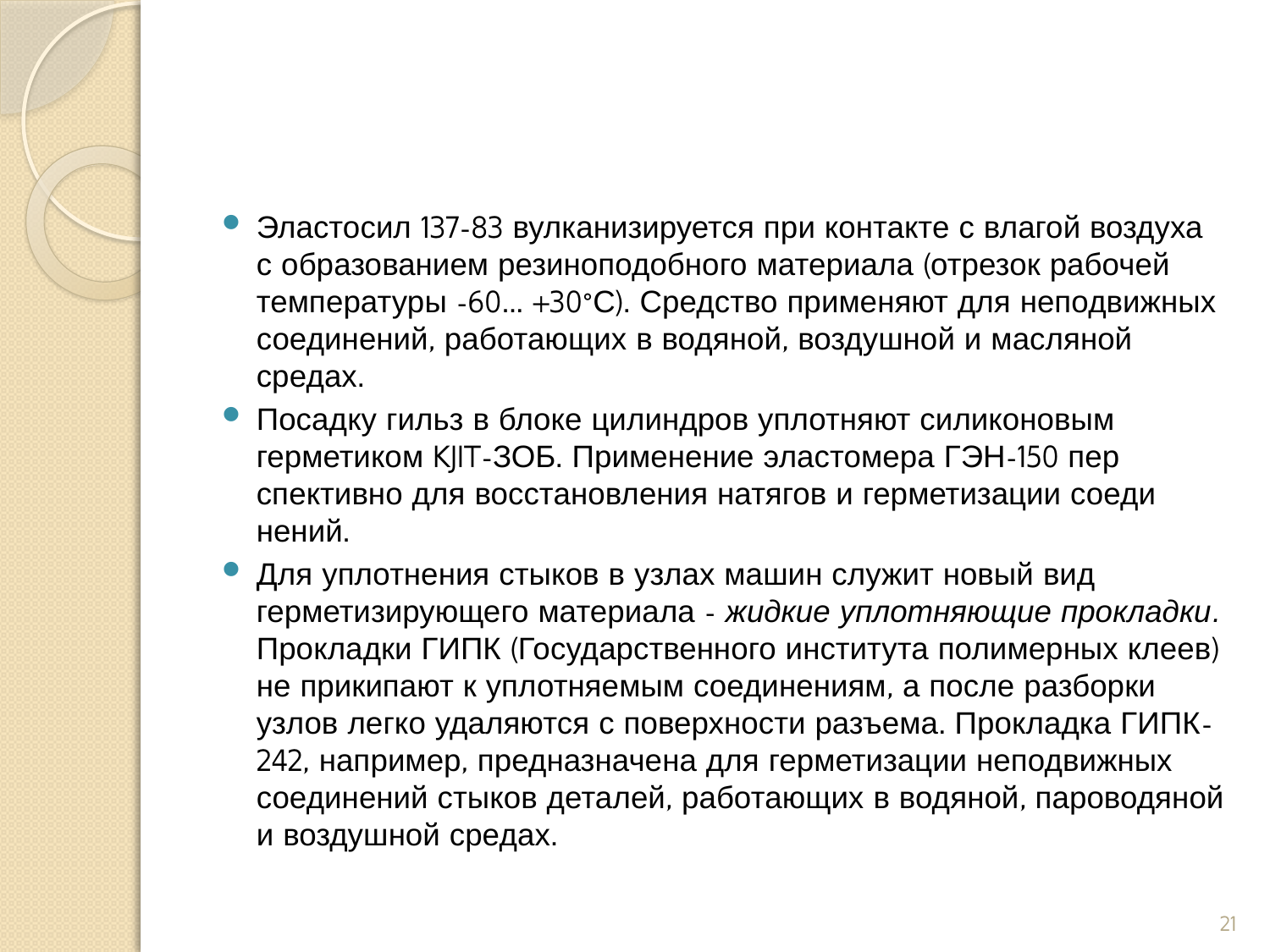

Эластосил 137-83 вулканизируется при контакте с влагой воздуха с образованием резиноподобного материала (отрезок рабочей температуры -60... +30°С). Средство применяют для неподвижных соединений, работающих в водяной, воздушной и масляной средах.
Посадку гильз в блоке цилиндров уплотняют силиконовым герметиком KJIT-ЗОБ. Применение эластомера ГЭН-150 пер­спективно для восстановления натягов и герметизации соеди­нений.
Для уплотнения стыков в узлах машин служит новый вид герметизирующего материала - жидкие уплотняющие про­кладки. Прокладки ГИПК (Государственного института поли­мерных клеев) не прикипают к уплотняемым соединениям, а после разборки узлов легко удаляются с поверхности разъема. Прокладка ГИПК-242, например, предназначена для гермети­зации неподвижных соединений стыков деталей, работающих в водяной, пароводяной и воздушной средах.

21